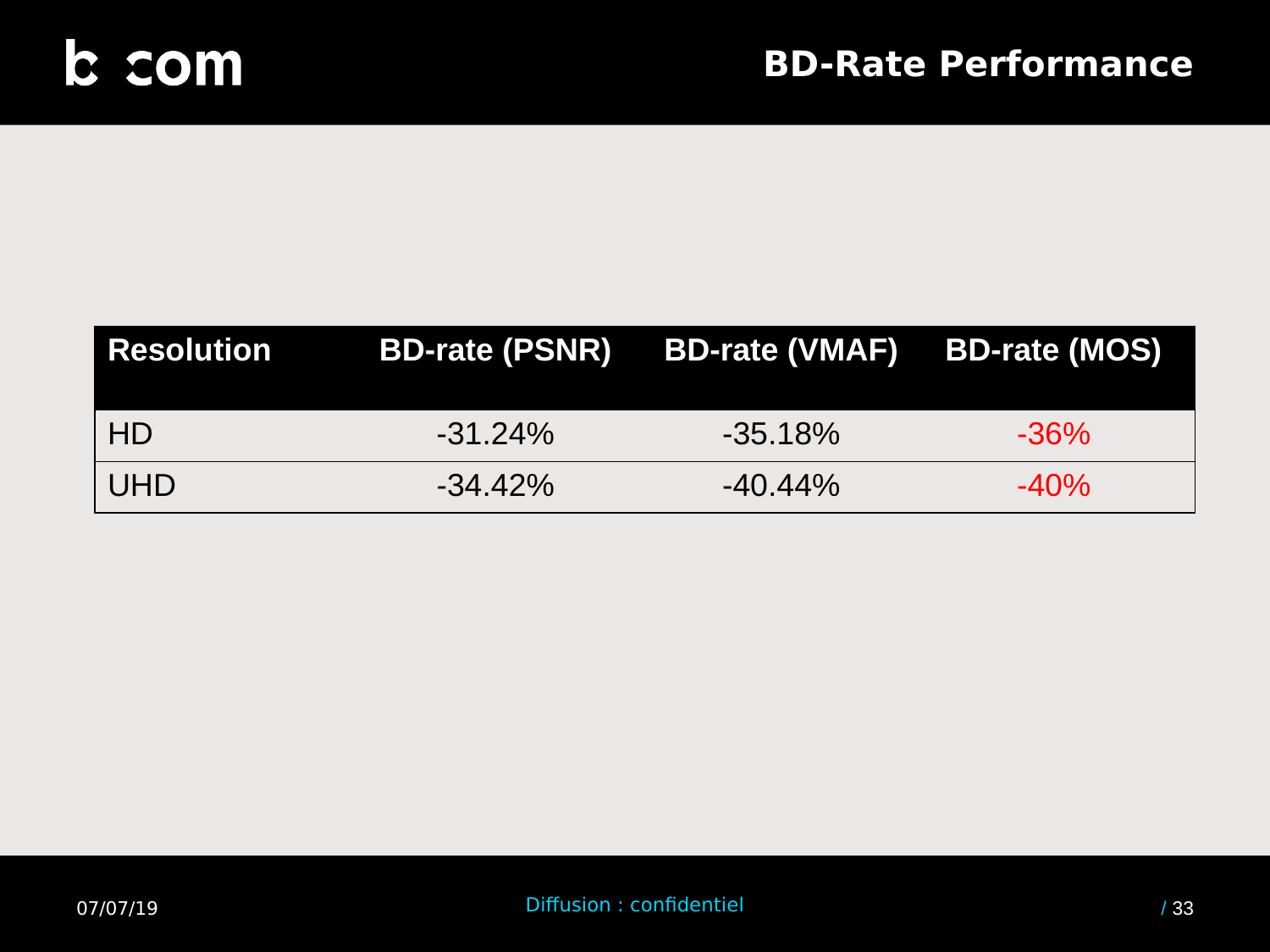

# BD-Rate Performance
| Resolution | BD-rate (PSNR) | BD-rate (VMAF) | BD-rate (MOS) |
| --- | --- | --- | --- |
| HD | -31.24% | -35.18% | -36% |
| UHD | -34.42% | -40.44% | -40% |